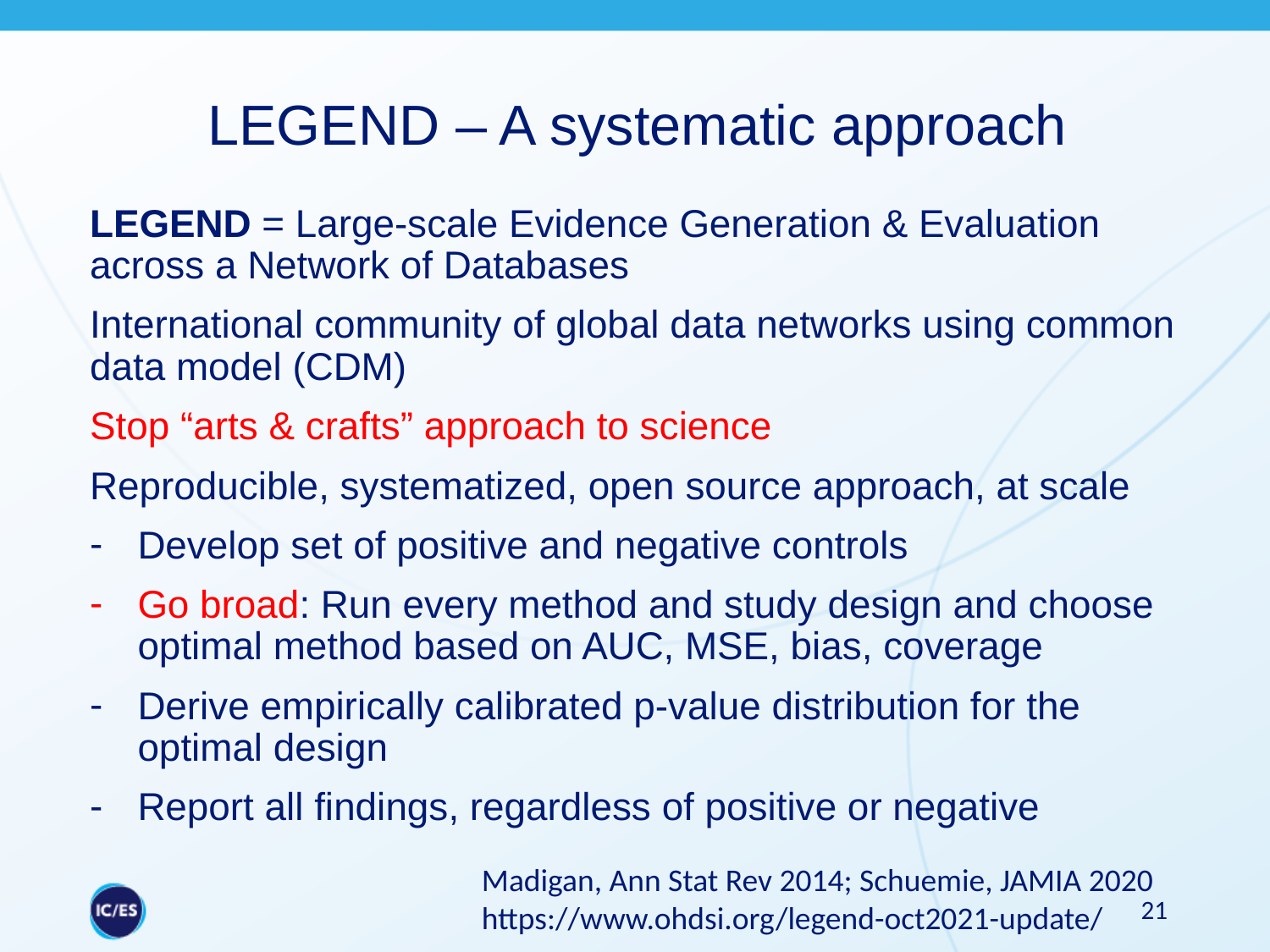

# LEGEND – A systematic approach
LEGEND = Large-scale Evidence Generation & Evaluation across a Network of Databases
International community of global data networks using common data model (CDM)
Stop “arts & crafts” approach to science
Reproducible, systematized, open source approach, at scale
Develop set of positive and negative controls
Go broad: Run every method and study design and choose optimal method based on AUC, MSE, bias, coverage
Derive empirically calibrated p-value distribution for the optimal design
Report all findings, regardless of positive or negative

Madigan, Ann Stat Rev 2014; Schuemie, JAMIA 2020
https://www.ohdsi.org/legend-oct2021-update/
21